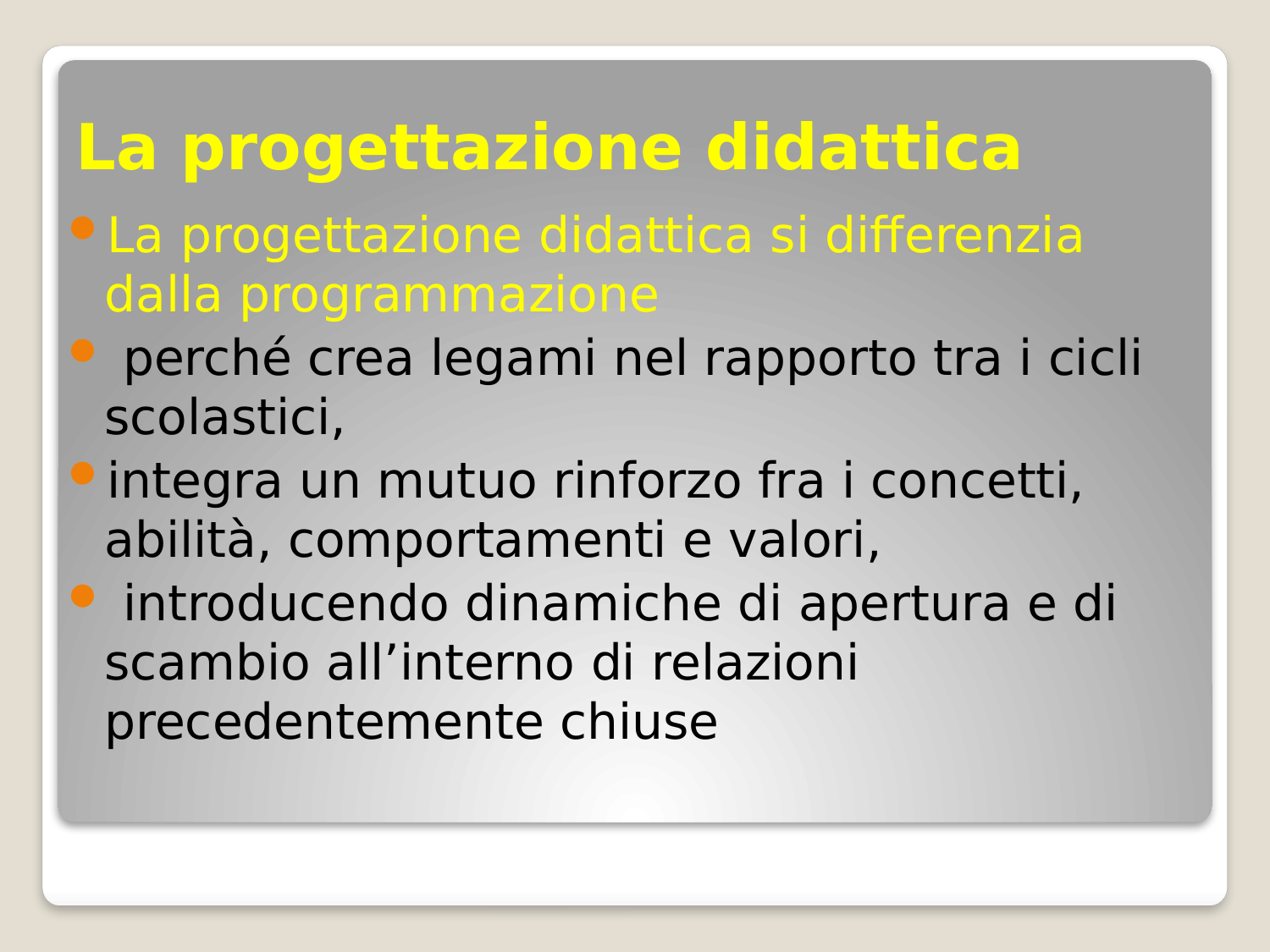

# La progettazione didattica
La progettazione didattica si differenzia dalla programmazione
 perché crea legami nel rapporto tra i cicli scolastici,
integra un mutuo rinforzo fra i concetti, abilità, comportamenti e valori,
 introducendo dinamiche di apertura e di scambio all’interno di relazioni precedentemente chiuse